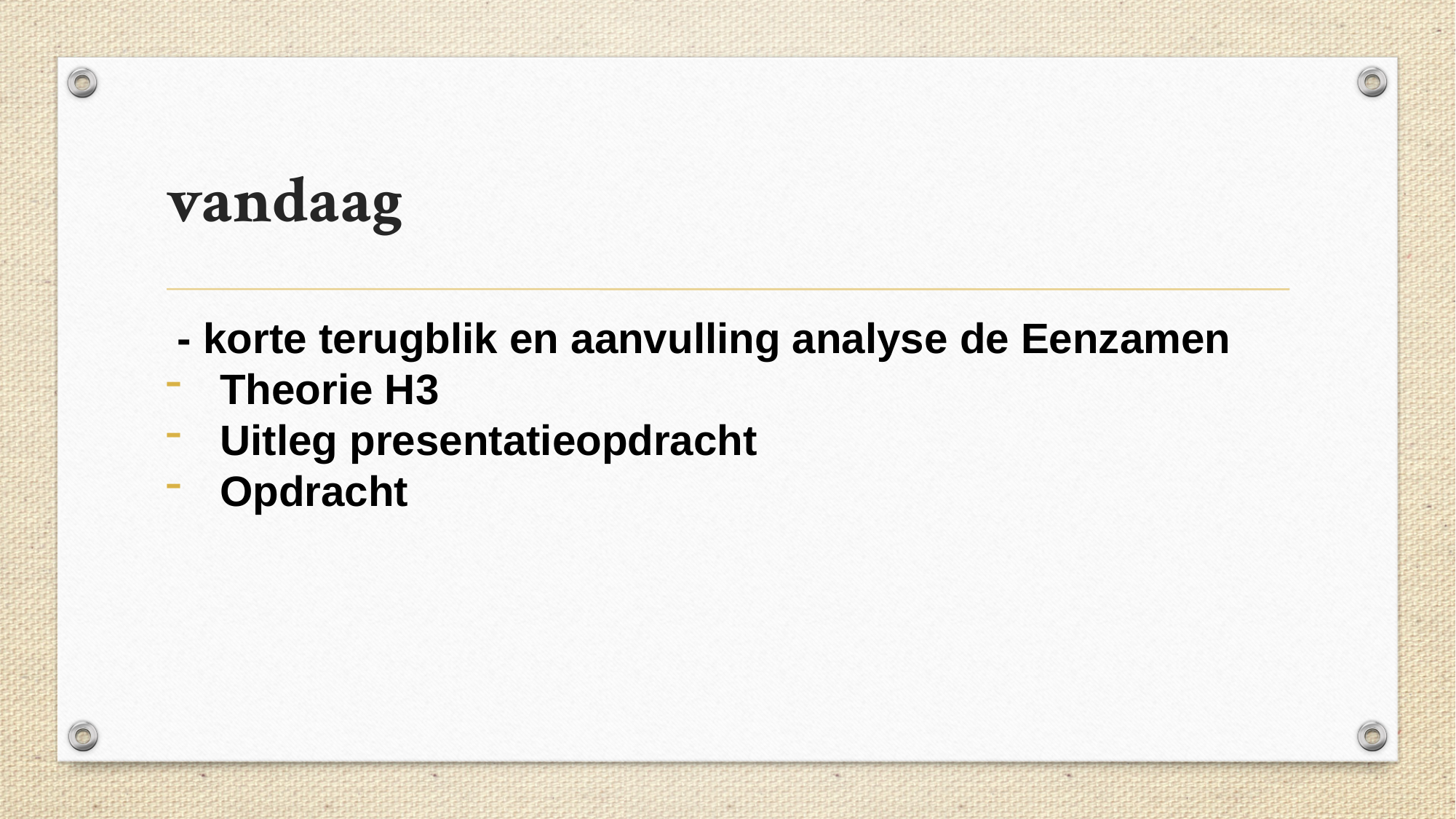

vandaag
 - korte terugblik en aanvulling analyse de Eenzamen
Theorie H3
Uitleg presentatieopdracht
Opdracht